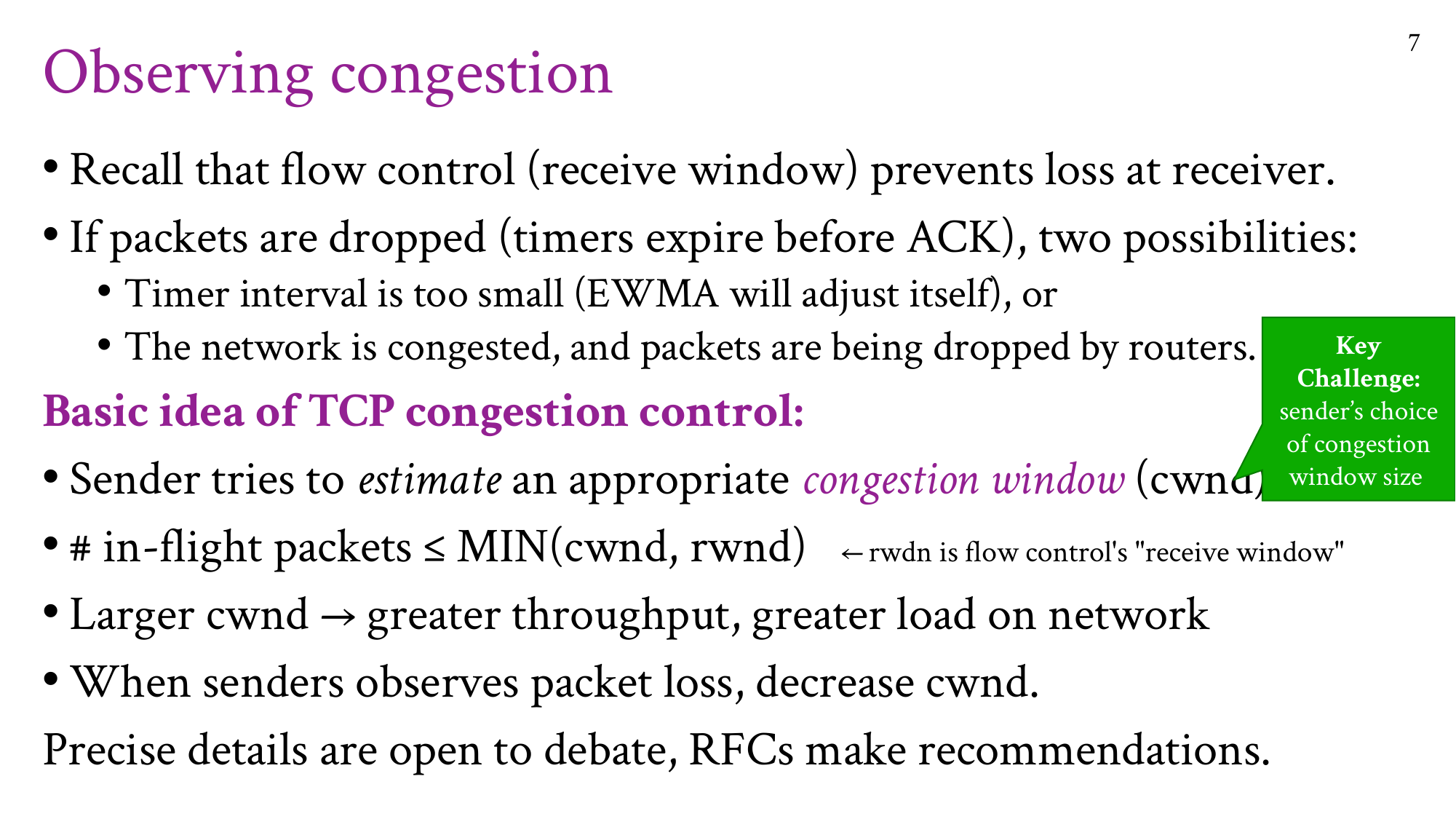

# Observing congestion
Recall that flow control (receive window) prevents loss at receiver.
If packets are dropped (timers expire before ACK), two possibilities:
Timer interval is too small (EWMA will adjust itself), or
The network is congested, and packets are being dropped by routers.
Basic idea of TCP congestion control:
Sender tries to estimate an appropriate congestion window (cwnd)
# in-flight packets ≤ MIN(cwnd, rwnd)   ← rwdn is flow control's "receive window"
Larger cwnd → greater throughput, greater load on network
When senders observes packet loss, decrease cwnd.
Precise details are open to debate, RFCs make recommendations.
Key Challenge: sender’s choice of congestion window size